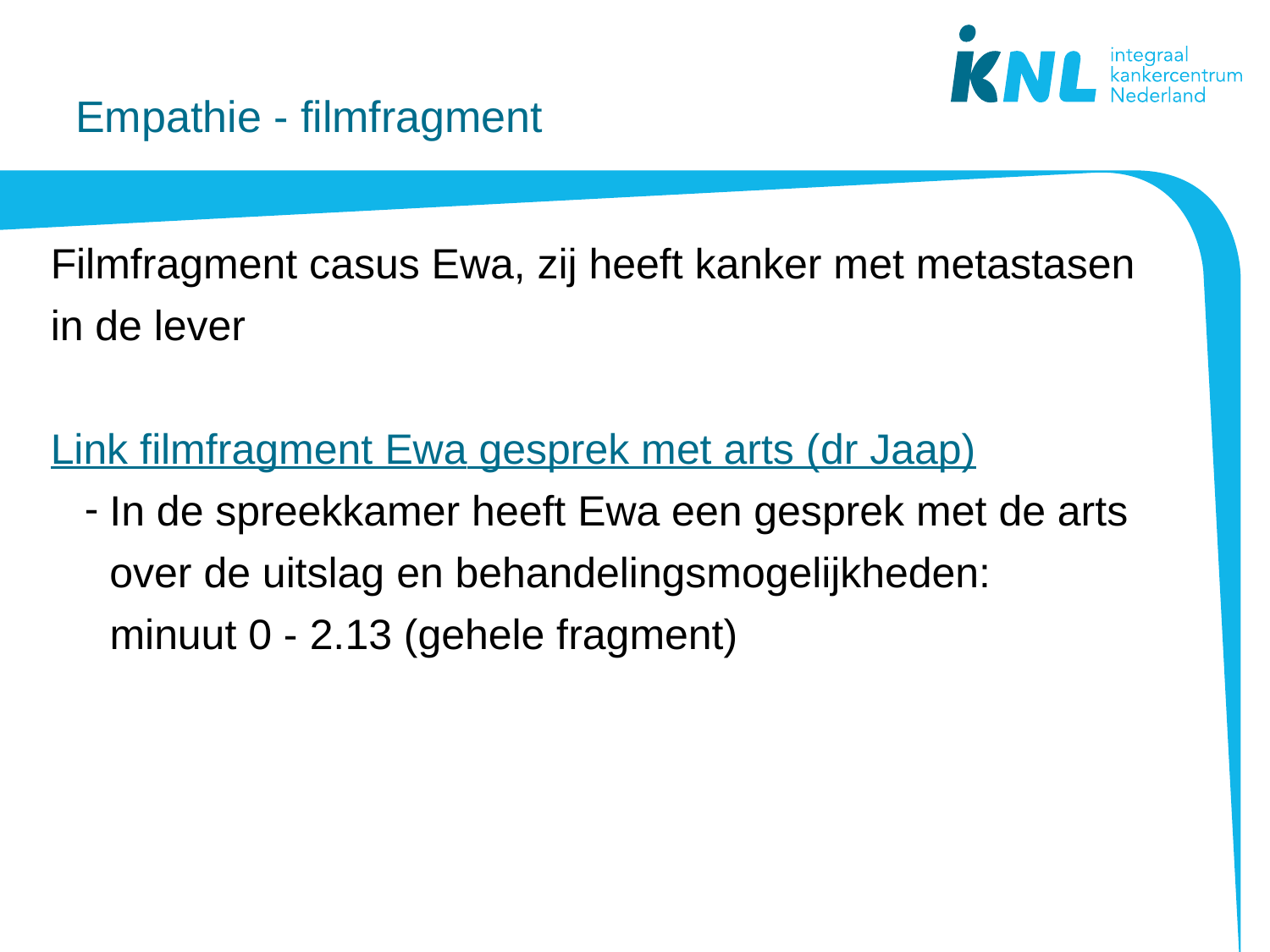

# Empathie - filmfragment
Filmfragment casus Ewa, zij heeft kanker met metastasen in de lever

Link filmfragment Ewa gesprek met arts (dr Jaap)
In de spreekkamer heeft Ewa een gesprek met de arts over de uitslag en behandelingsmogelijkheden:
	minuut 0 - 2.13 (gehele fragment)